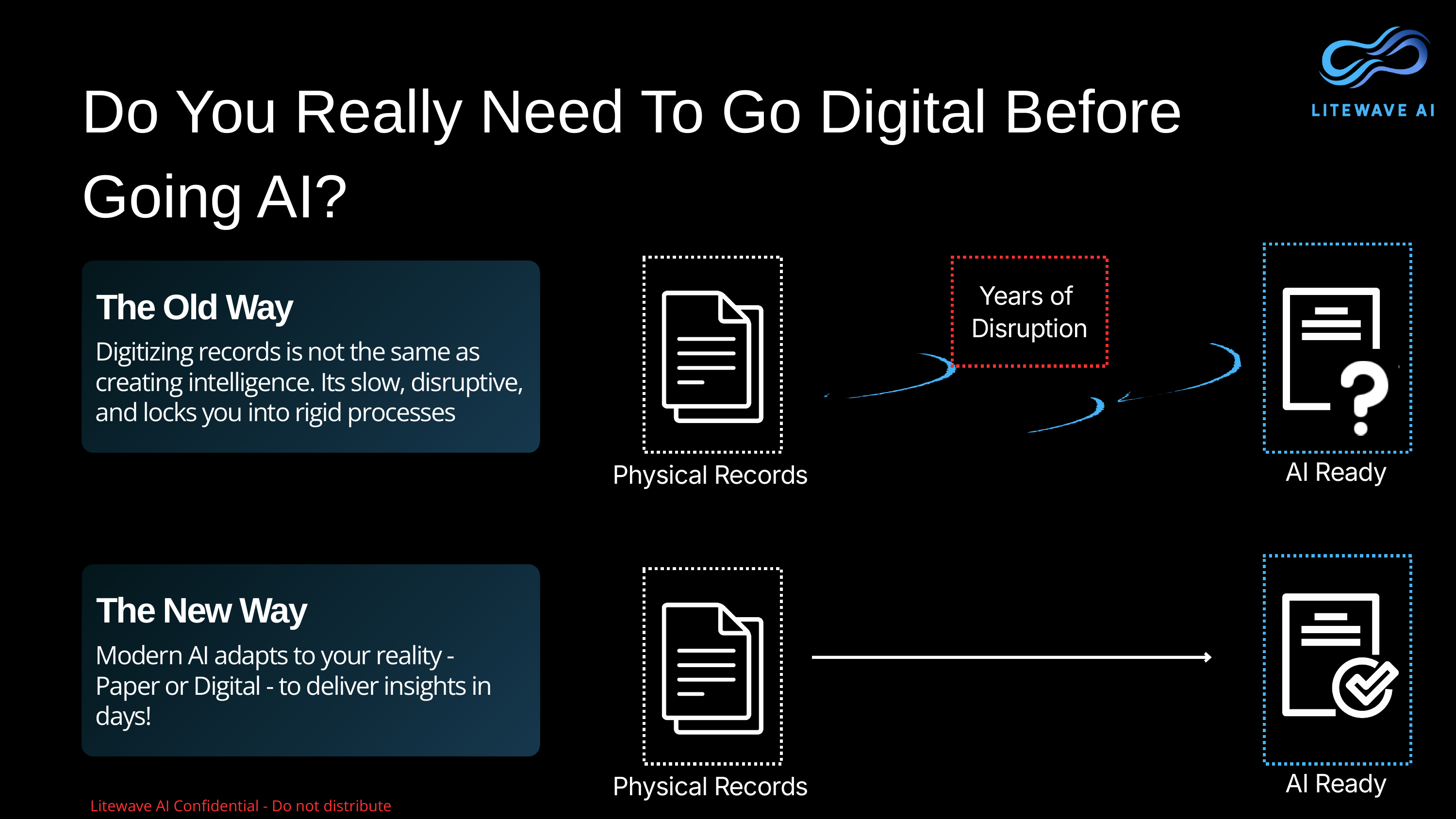

Do You Really Need To Go Digital Before Going AI?

Years of
Disruption

AI Ready
Physical Records

The Old Way
Digitizing records is not the same as creating intelligence. Its slow, disruptive, and locks you into rigid processes

AI Ready
Physical Records

The New Way

Modern AI adapts to your reality - Paper or Digital - to deliver insights in days!

Litewave AI Confidential - Do not distribute